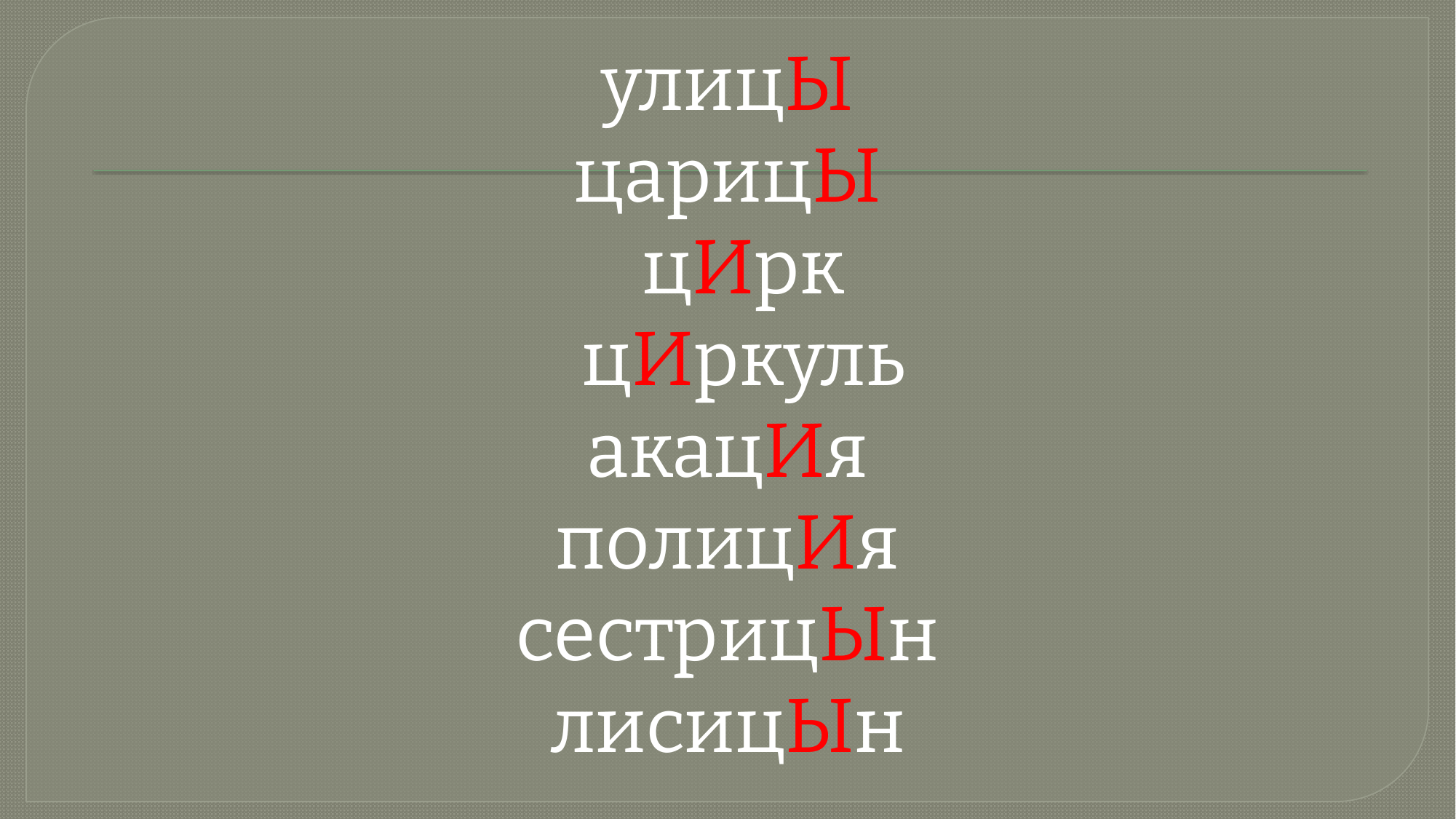

улицЫ
царицЫ
цИрк
цИркуль
акацИя
полицИя
сестрицЫн
лисицЫн